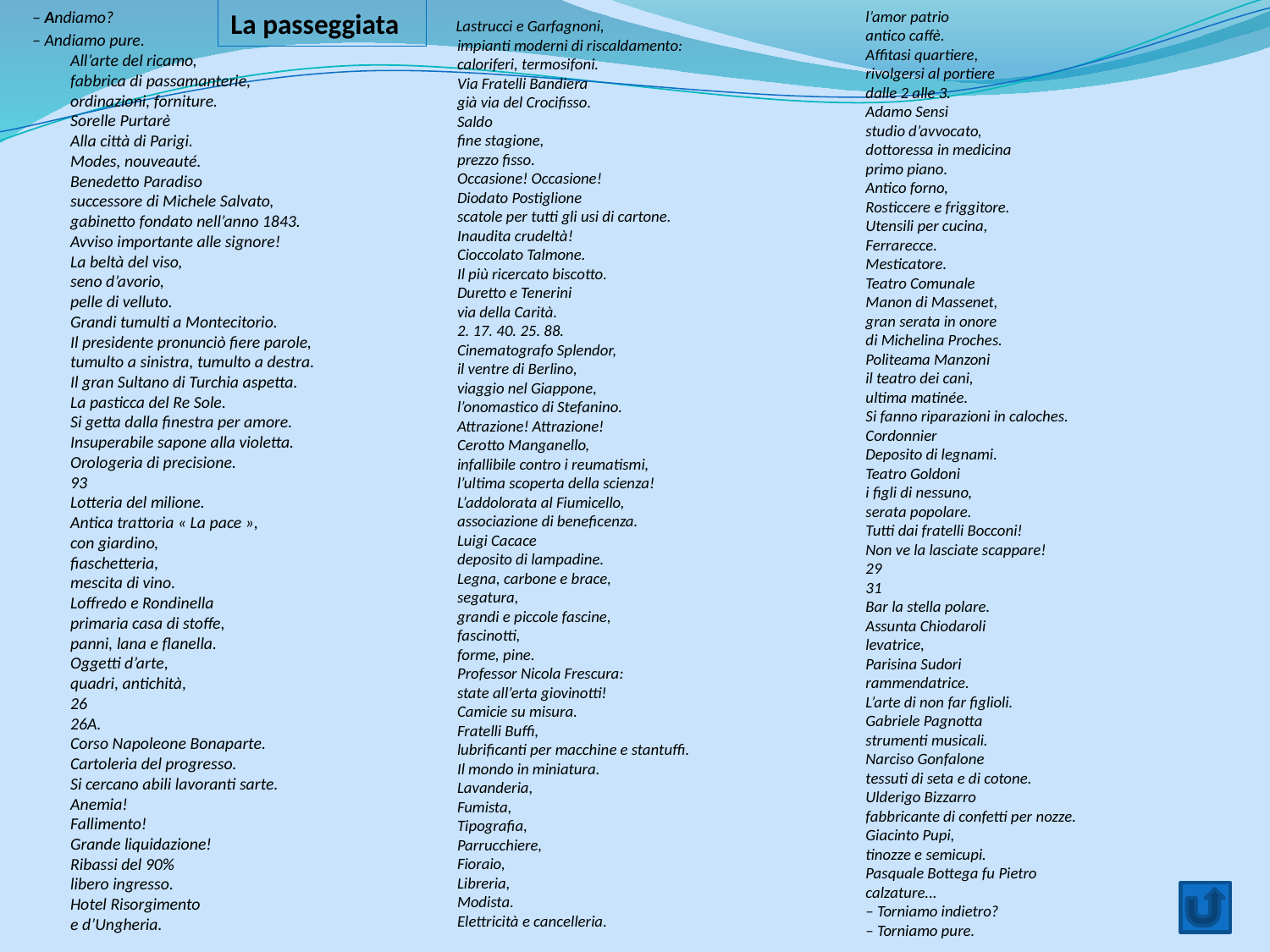

– Andiamo?
– Andiamo pure.
All’arte del ricamo,
fabbrica di passamanterie,
ordinazioni, forniture.
Sorelle Purtarè
Alla città di Parigi.
Modes, nouveauté.
Benedetto Paradiso
successore di Michele Salvato,
gabinetto fondato nell’anno 1843.
Avviso importante alle signore!
La beltà del viso,
seno d’avorio,
pelle di velluto.
Grandi tumulti a Montecitorio.
Il presidente pronunciò fiere parole,
tumulto a sinistra, tumulto a destra.
Il gran Sultano di Turchia aspetta.
La pasticca del Re Sole.
Si getta dalla finestra per amore.
Insuperabile sapone alla violetta.
Orologeria di precisione.
93
Lotteria del milione.
Antica trattoria « La pace »,
con giardino,
fiaschetteria,
mescita di vino.
Loffredo e Rondinella
primaria casa di stoffe,
panni, lana e flanella.
Oggetti d’arte,
quadri, antichità,
26
26A.
Corso Napoleone Bonaparte.
Cartoleria del progresso.
Si cercano abili lavoranti sarte.
Anemia!
Fallimento!
Grande liquidazione!
Ribassi del 90%
libero ingresso.
Hotel Risorgimento
e d’Ungheria.
La passeggiata
l’amor patrio
antico caffè.
Affitasi quartiere,
rivolgersi al portiere
dalle 2 alle 3.
Adamo Sensi
studio d’avvocato,
dottoressa in medicina
primo piano.
Antico forno,
Rosticcere e friggitore.
Utensili per cucina,
Ferrarecce.
Mesticatore.
Teatro Comunale
Manon di Massenet,
gran serata in onore
di Michelina Proches.
Politeama Manzoni
il teatro dei cani,
ultima matinée.
Si fanno riparazioni in caloches.
Cordonnier
Deposito di legnami.
Teatro Goldoni
i figli di nessuno,
serata popolare.
Tutti dai fratelli Bocconi!
Non ve la lasciate scappare!
29
31
Bar la stella polare.
Assunta Chiodaroli
levatrice,
Parisina Sudori
rammendatrice.
L’arte di non far figlioli.
Gabriele Pagnotta
strumenti musicali.
Narciso Gonfalone
tessuti di seta e di cotone.
Ulderigo Bizzarro
fabbricante di confetti per nozze.
Giacinto Pupi,
tinozze e semicupi.
Pasquale Bottega fu Pietro
calzature...
– Torniamo indietro?
– Torniamo pure.

Lastrucci e Garfagnoni,
impianti moderni di riscaldamento:
caloriferi, termosifoni.
Via Fratelli Bandiera
già via del Crocifisso.
Saldo
fine stagione,
prezzo fisso.
Occasione! Occasione!
Diodato Postiglione
scatole per tutti gli usi di cartone.
Inaudita crudeltà!
Cioccolato Talmone.
Il più ricercato biscotto.
Duretto e Tenerini
via della Carità.
2. 17. 40. 25. 88.
Cinematografo Splendor,
il ventre di Berlino,
viaggio nel Giappone,
l’onomastico di Stefanino.
Attrazione! Attrazione!
Cerotto Manganello,
infallibile contro i reumatismi,
l’ultima scoperta della scienza!
L’addolorata al Fiumicello,
associazione di beneficenza.
Luigi Cacace
deposito di lampadine.
Legna, carbone e brace,
segatura,
grandi e piccole fascine,
fascinotti,
forme, pine.
Professor Nicola Frescura:
state all’erta giovinotti!
Camicie su misura.
Fratelli Buffi,
lubrificanti per macchine e stantuffi.
Il mondo in miniatura.
Lavanderia,
Fumista,
Tipografia,
Parrucchiere,
Fioraio,
Libreria,
Modista.
Elettricità e cancelleria.